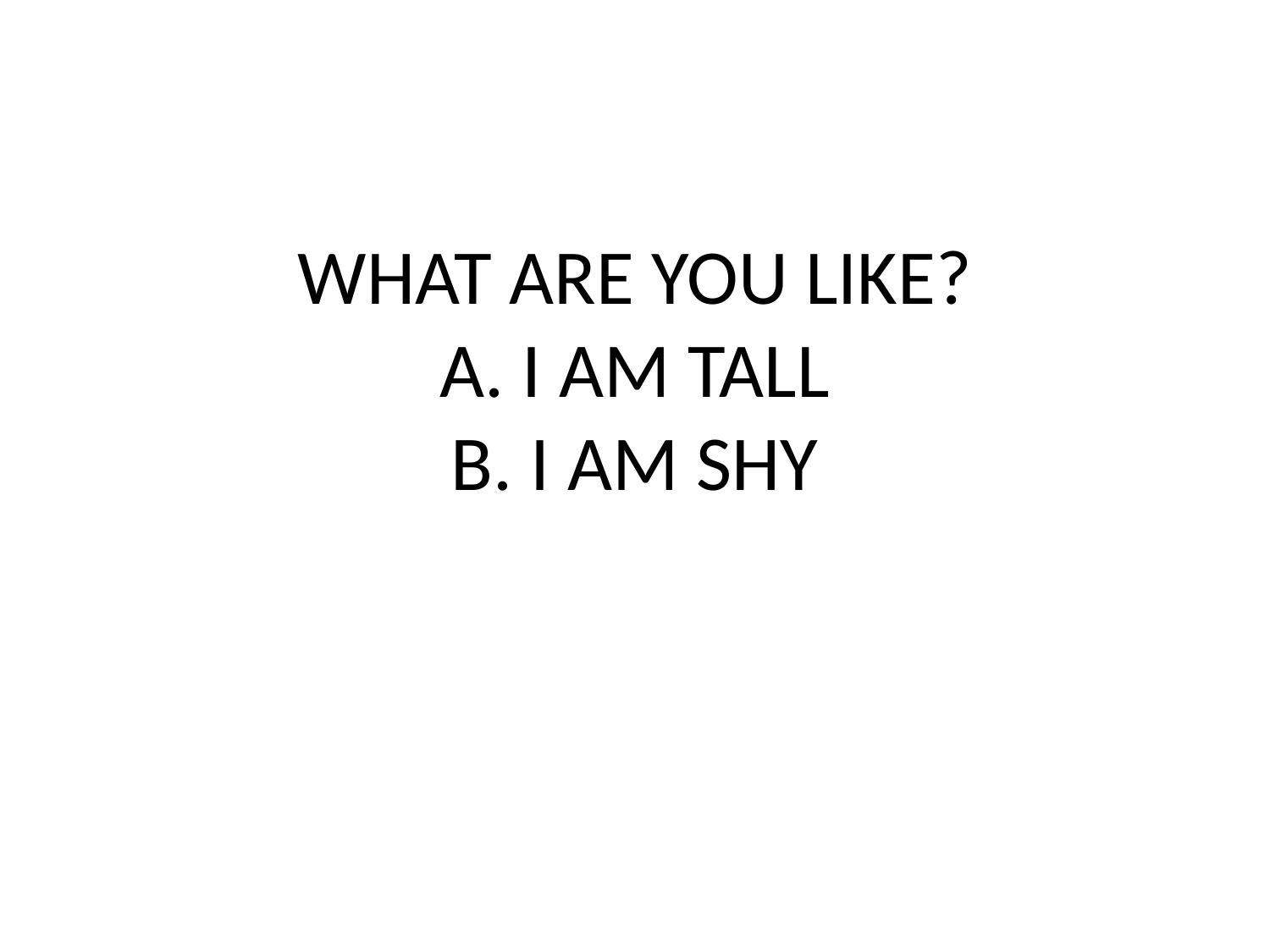

# WHAT ARE YOU LIKE? A. I AM TALL B. I AM SHY